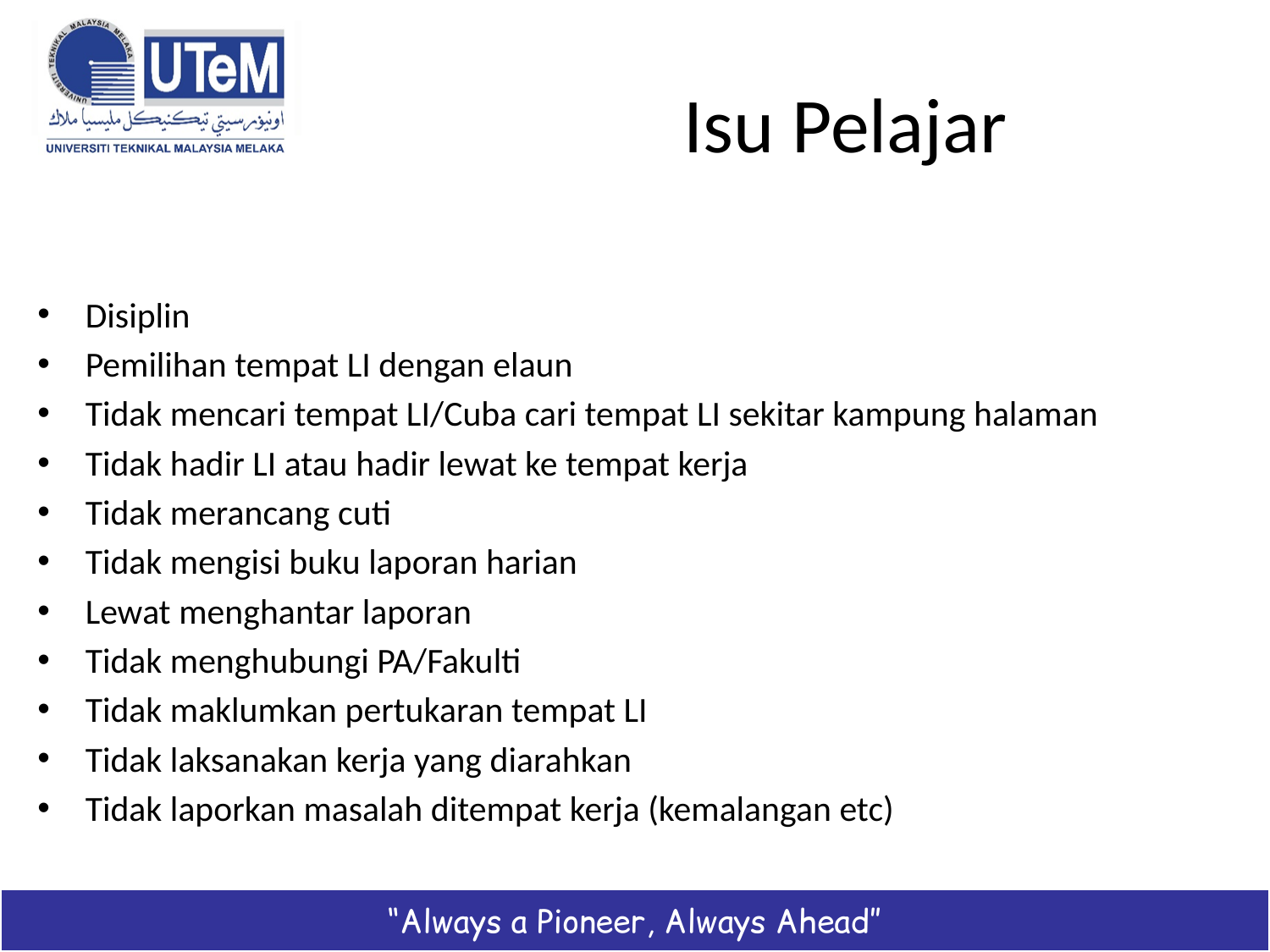

# Isu Pelajar
Disiplin
Pemilihan tempat LI dengan elaun
Tidak mencari tempat LI/Cuba cari tempat LI sekitar kampung halaman
Tidak hadir LI atau hadir lewat ke tempat kerja
Tidak merancang cuti
Tidak mengisi buku laporan harian
Lewat menghantar laporan
Tidak menghubungi PA/Fakulti
Tidak maklumkan pertukaran tempat LI
Tidak laksanakan kerja yang diarahkan
Tidak laporkan masalah ditempat kerja (kemalangan etc)